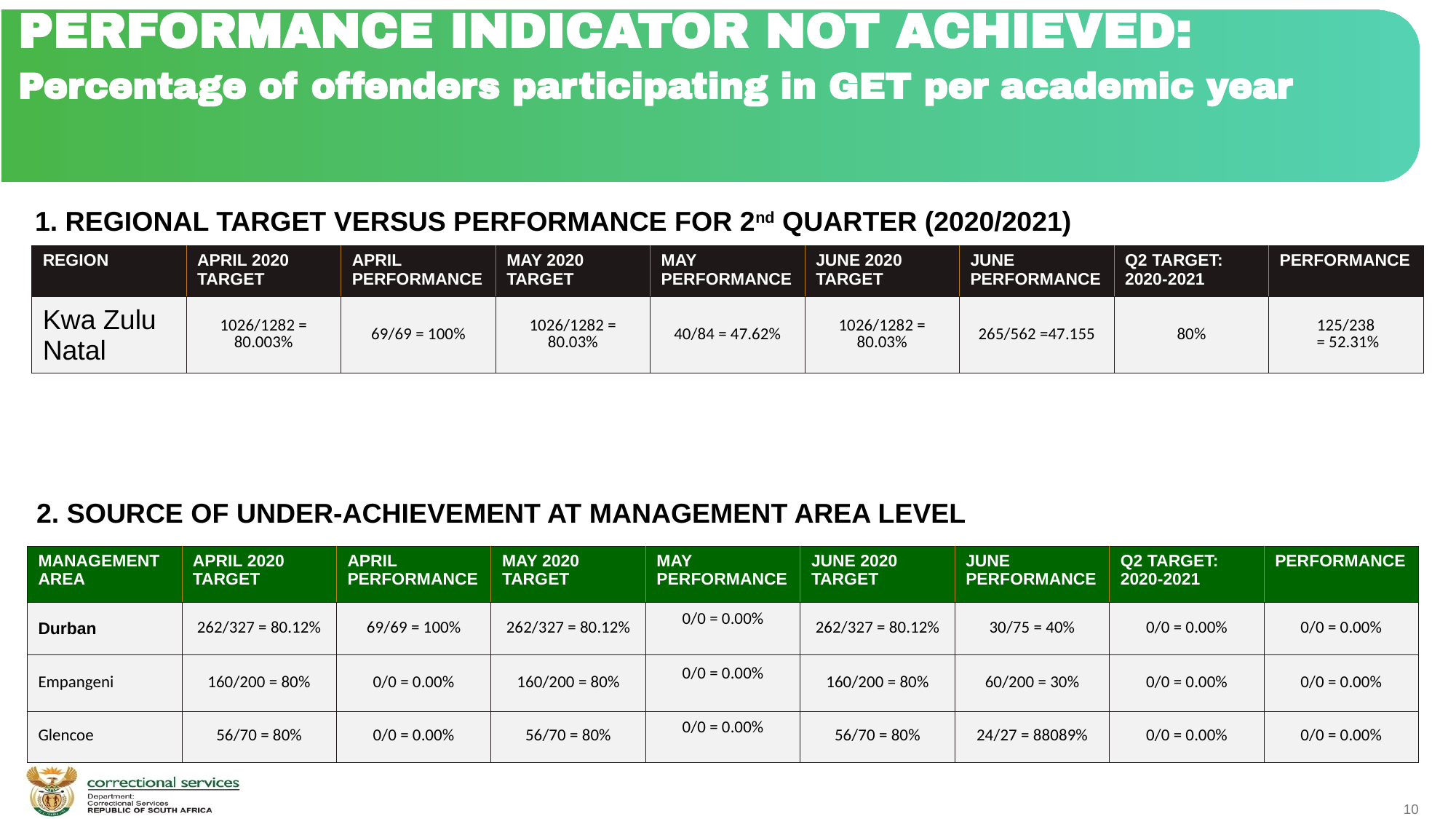

PERFORMANCE INDICATOR NOT ACHIEVED:
Percentage of offenders participating in GET per academic year

1. REGIONAL TARGET VERSUS PERFORMANCE FOR 2nd QUARTER (2020/2021)
| REGION | APRIL 2020 TARGET | APRIL PERFORMANCE | MAY 2020 TARGET | MAY PERFORMANCE | JUNE 2020 TARGET | JUNE PERFORMANCE | Q2 TARGET: 2020-2021 | PERFORMANCE |
| --- | --- | --- | --- | --- | --- | --- | --- | --- |
| Kwa Zulu Natal | 1026/1282 = 80.003% | 69/69 = 100% | 1026/1282 = 80.03% | 40/84 = 47.62% | 1026/1282 = 80.03% | 265/562 =47.155 | 80% | 125/238 = 52.31% |
     2. SOURCE OF UNDER-ACHIEVEMENT AT MANAGEMENT AREA LEVEL
| MANAGEMENT AREA | APRIL 2020 TARGET | APRIL PERFORMANCE | MAY 2020 TARGET | MAY PERFORMANCE | JUNE 2020 TARGET | JUNE PERFORMANCE | Q2 TARGET: 2020-2021 | PERFORMANCE |
| --- | --- | --- | --- | --- | --- | --- | --- | --- |
| Durban | 262/327 = 80.12% | 69/69 = 100% | 262/327 = 80.12% | 0/0 = 0.00% | 262/327 = 80.12% | 30/75 = 40% | 0/0 = 0.00% | 0/0 = 0.00% |
| Empangeni | 160/200 = 80% | 0/0 = 0.00% | 160/200 = 80% | 0/0 = 0.00% | 160/200 = 80% | 60/200 = 30% | 0/0 = 0.00% | 0/0 = 0.00% |
| Glencoe | 56/70 = 80% | 0/0 = 0.00% | 56/70 = 80% | 0/0 = 0.00% | 56/70 = 80% | 24/27 = 88089% | 0/0 = 0.00% | 0/0 = 0.00% |